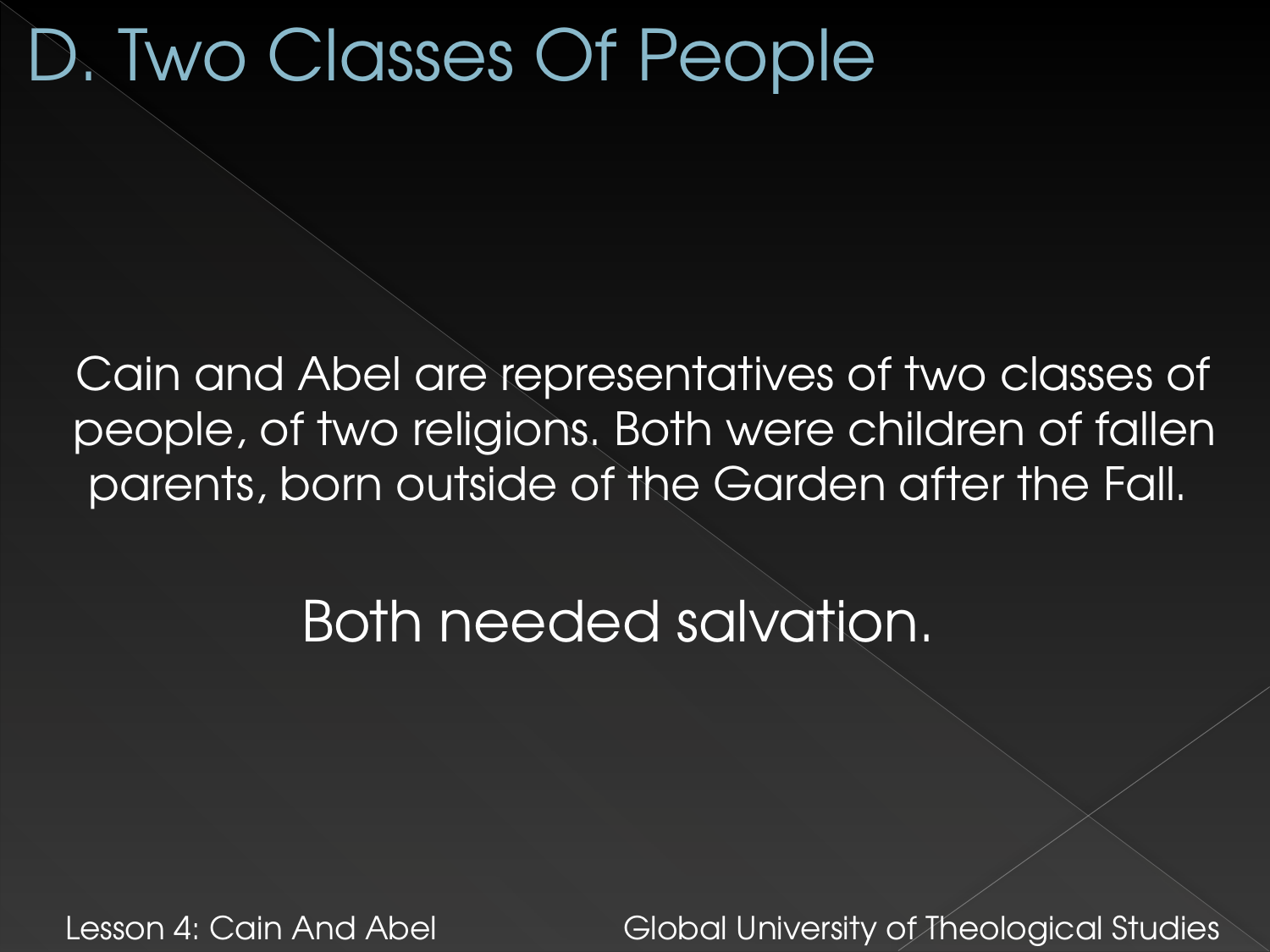

# D. Two Classes Of People
    Cain and Abel are representatives of two classes of people, of two religions. Both were children of fallen parents, born outside of the Garden after the Fall.

Both needed salvation.
Lesson 4: Cain And Abel                     Global University of Theological Studies